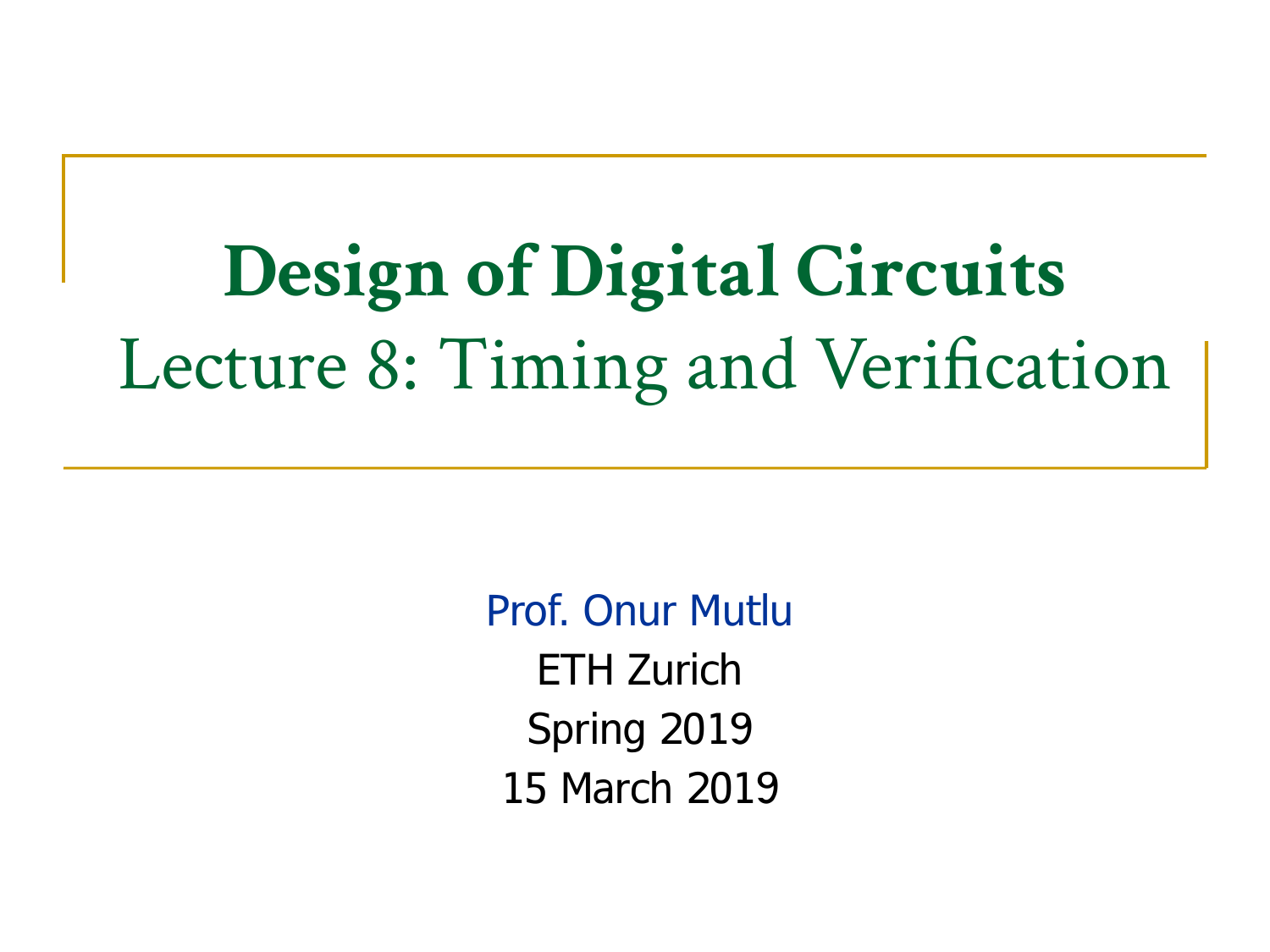

# Design of Digital Circuits Lecture 8: Timing and Verification

Prof. Onur Mutlu
ETH Zurich
Spring 2019
15 March 2019